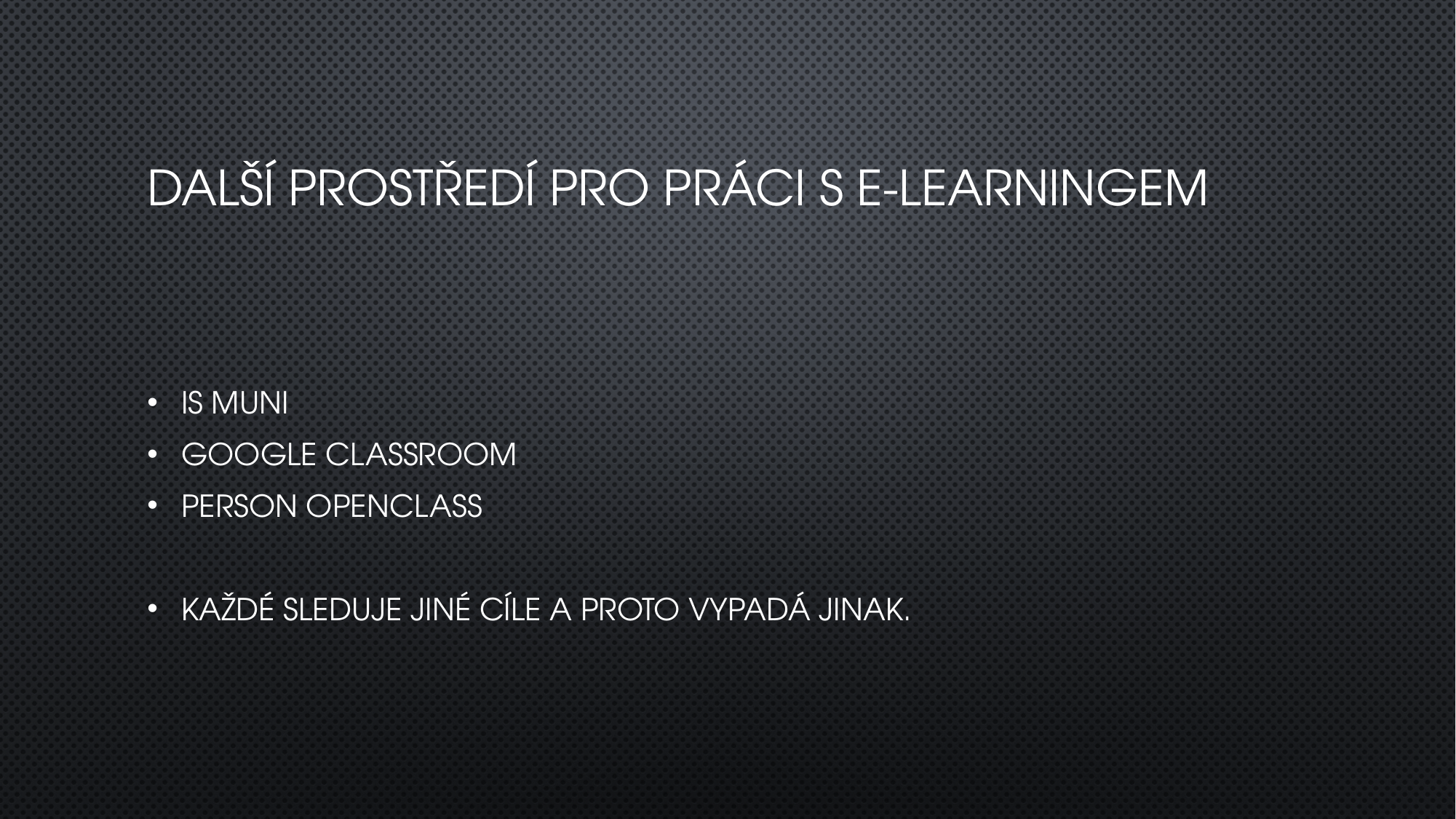

# Další prostředí pro práci s e-learningem
IS Muni
Google Classroom
Person OpenClass

Každé sleduje jiné cíle a proto vypadá jinak.